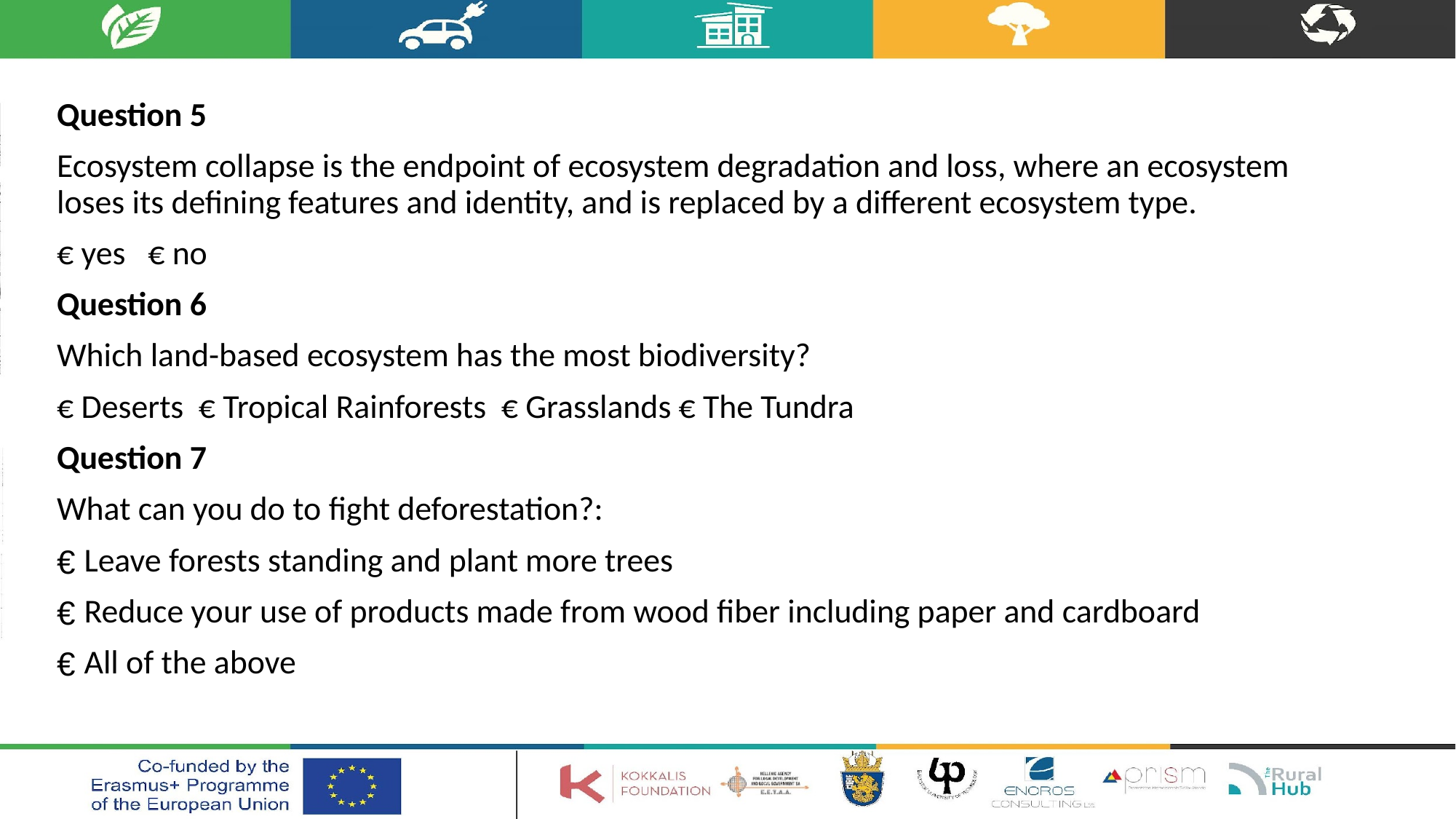

Question 5
Ecosystem collapse is the endpoint of ecosystem degradation and loss, where an ecosystem loses its defining features and identity, and is replaced by a different ecosystem type.
€ yes   € no
Question 6
Which land-based ecosystem has the most biodiversity?
€ Deserts  € Tropical Rainforests  € Grasslands € The Tundra
Question 7
What can you do to fight deforestation?:
Leave forests standing and plant more trees
Reduce your use of products made from wood fiber including paper and cardboard
All of the above